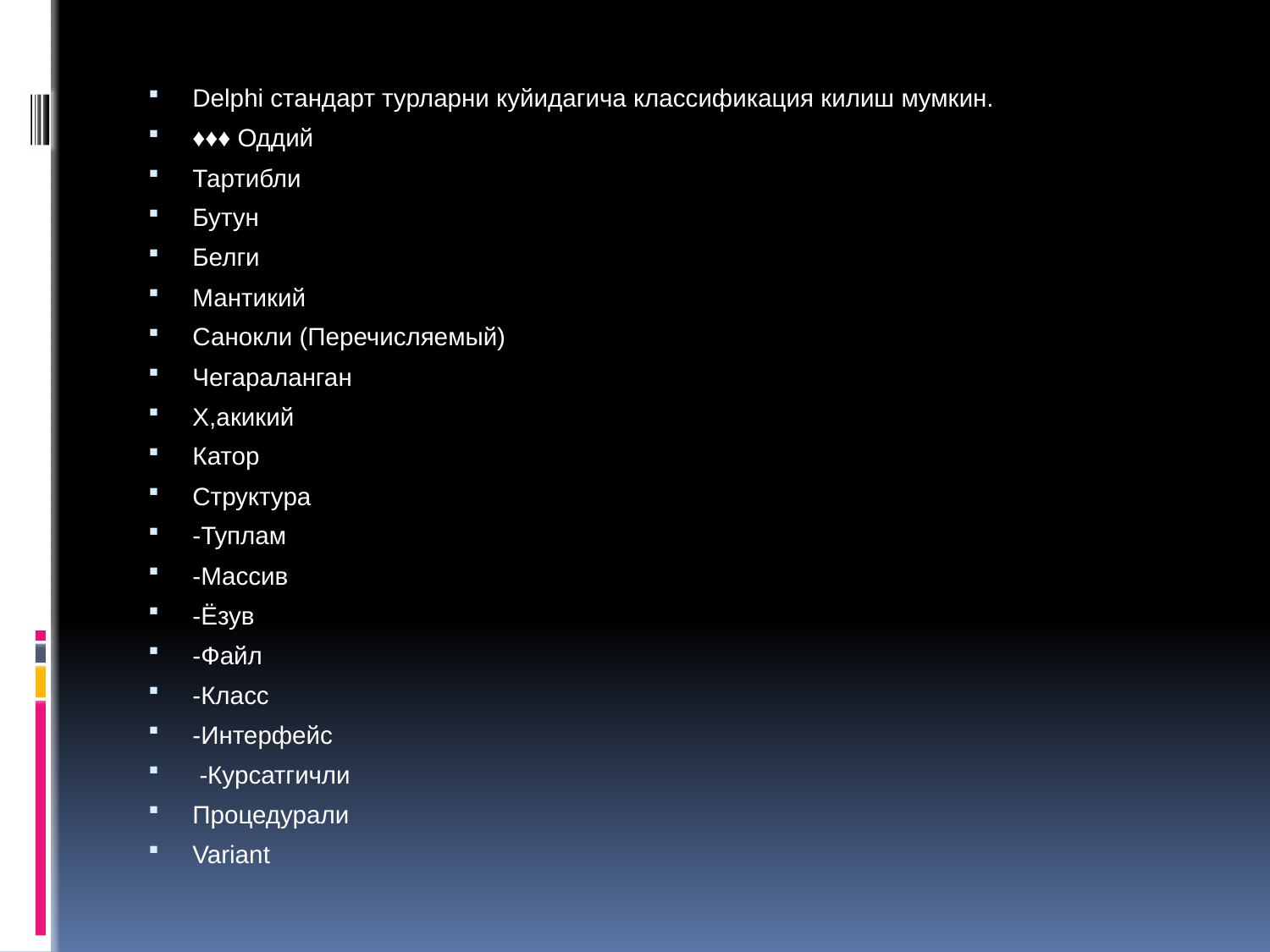

Delphi стандарт турларни куйидагича классификация килиш мумкин.
♦♦♦ Оддий
Тартибли
Бутун
Белги
Мантикий
Санокли (Перечисляемый)
Чегараланган
Х,акикий
Катор
Структура
-Туплам
-Массив
-Ёзув
-Файл
-Класс
-Интерфейс
 -Курсатгичли
Процедурали
Variant